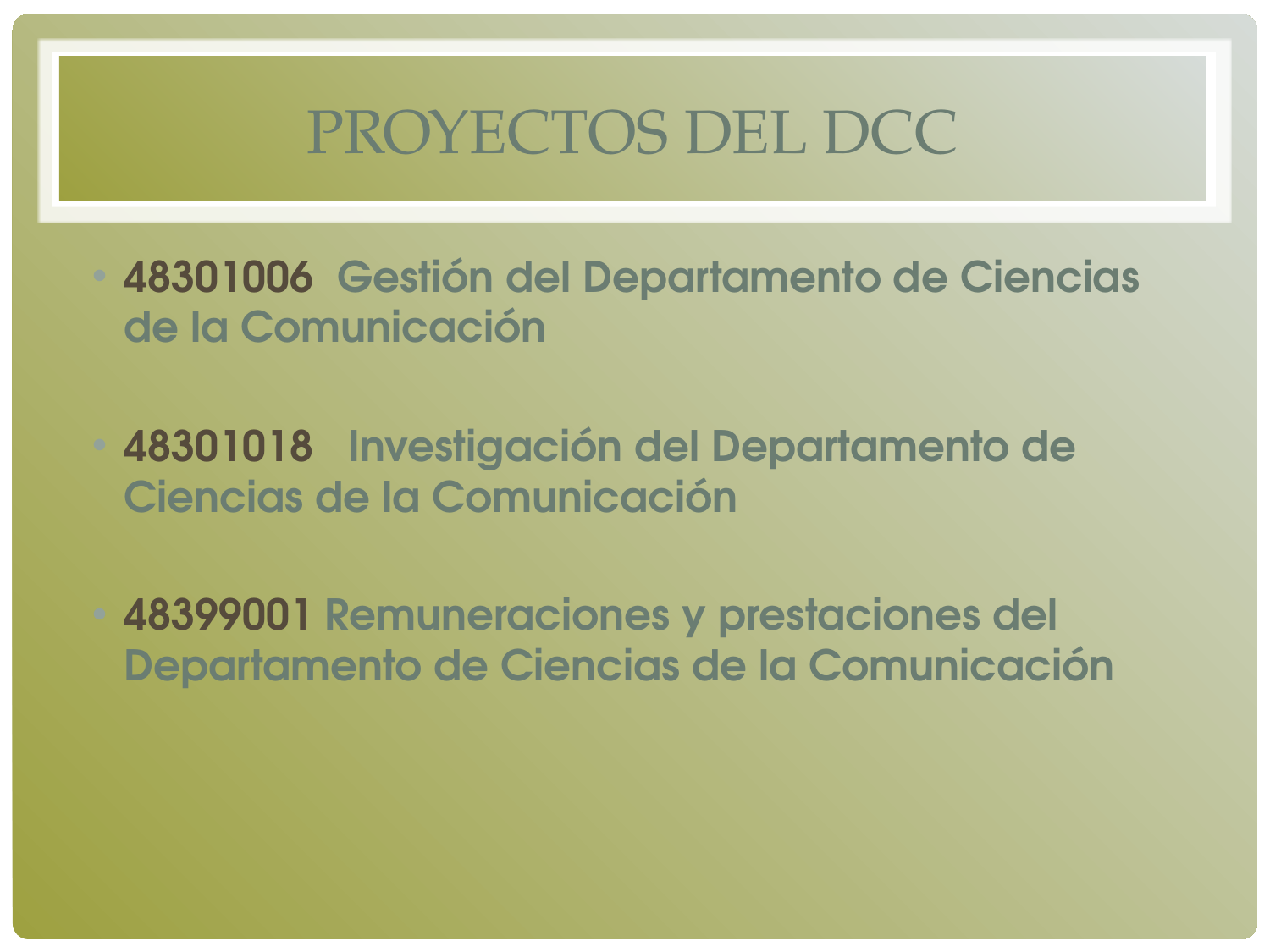

# Proyectos del dcc
48301006  Gestión del Departamento de Ciencias de la Comunicación

48301018   Investigación del Departamento de Ciencias de la Comunicación

48399001 Remuneraciones y prestaciones del Departamento de Ciencias de la Comunicación